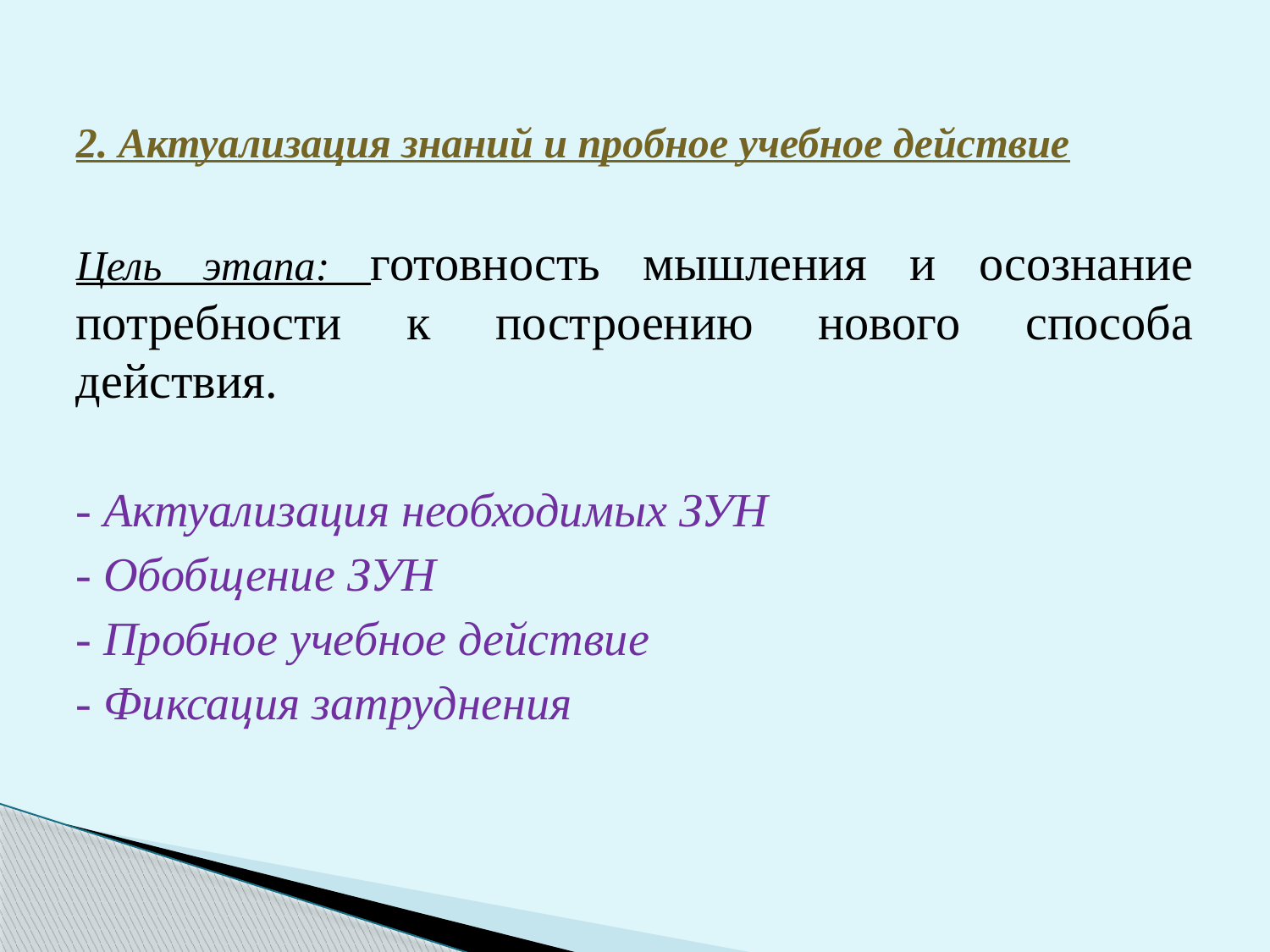

2. Актуализация знаний и пробное учебное действие

Цель этапа: готовность мышления и осознание потребности к построению нового способа действия.

- Актуализация необходимых ЗУН
- Обобщение ЗУН
- Пробное учебное действие
- Фиксация затруднения